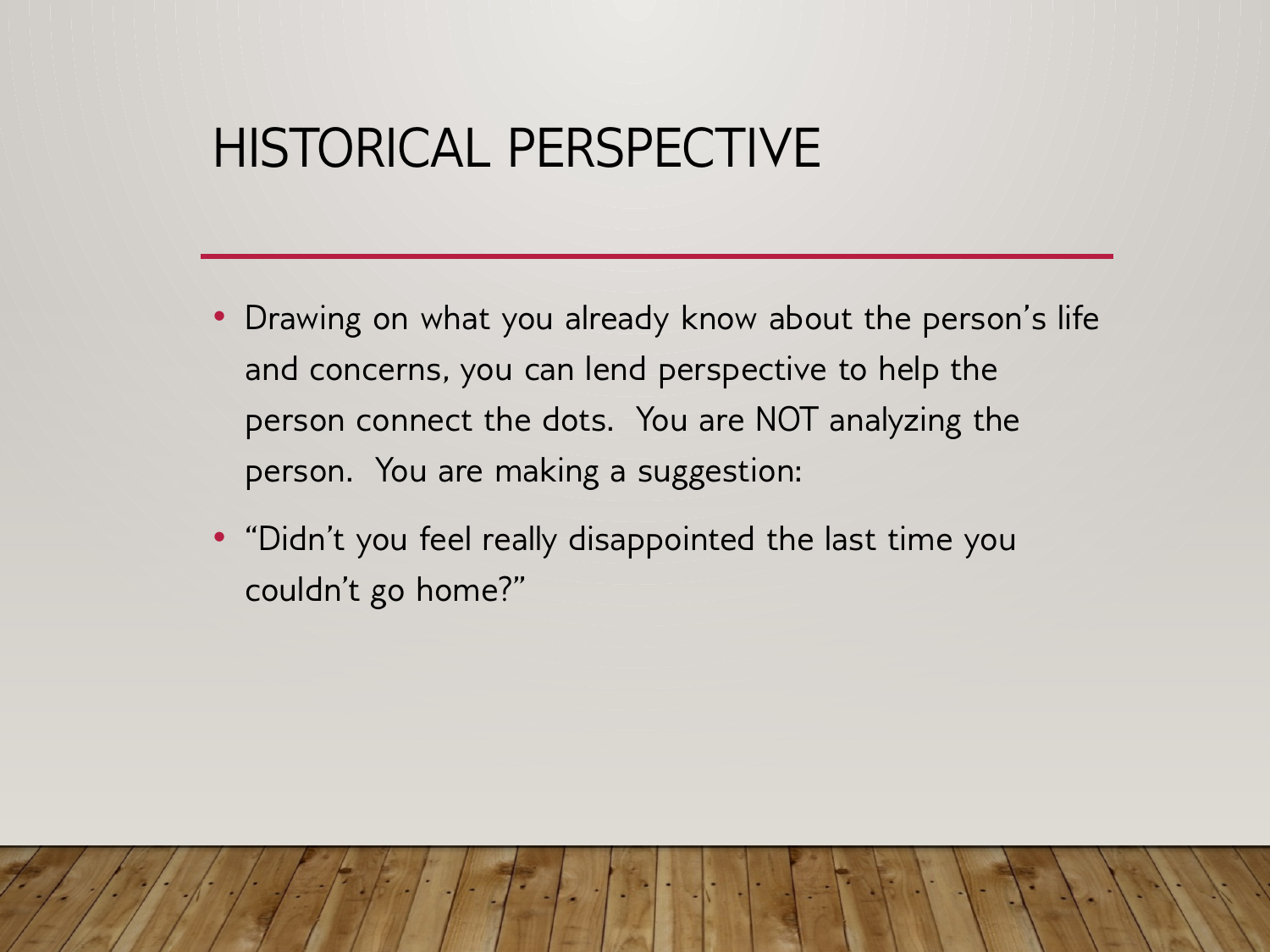

# Historical perspective
Drawing on what you already know about the person’s life and concerns, you can lend perspective to help the person connect the dots.  You are NOT analyzing the person.  You are making a suggestion:
“Didn’t you feel really disappointed the last time you couldn’t go home?”